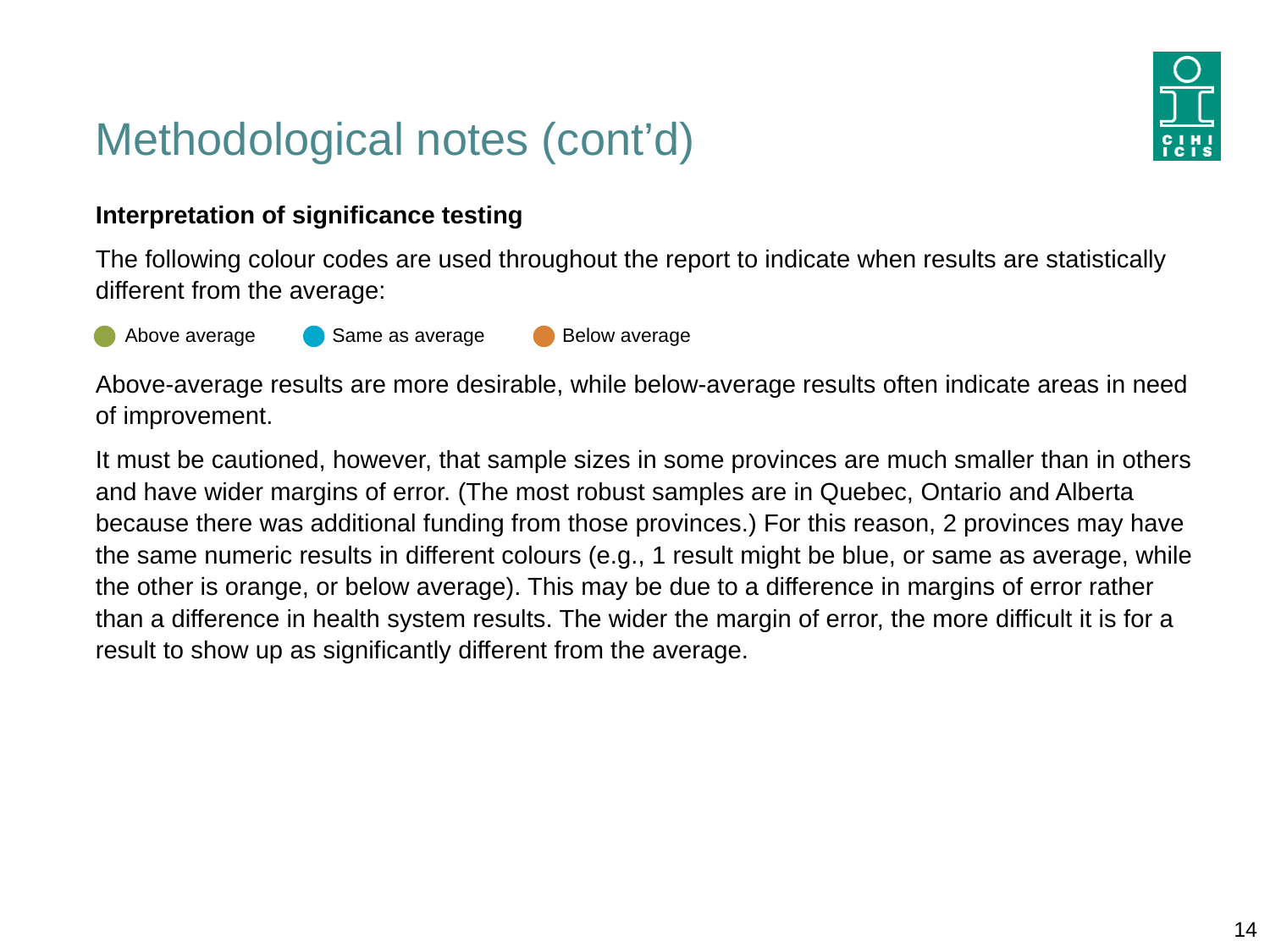

# Methodological notes (cont’d)
Interpretation of significance testing
The following colour codes are used throughout the report to indicate when results are statistically different from the average:

Above-average results are more desirable, while below-average results often indicate areas in need of improvement.
It must be cautioned, however, that sample sizes in some provinces are much smaller than in others and have wider margins of error. (The most robust samples are in Quebec, Ontario and Alberta because there was additional funding from those provinces.) For this reason, 2 provinces may have the same numeric results in different colours (e.g., 1 result might be blue, or same as average, while the other is orange, or below average). This may be due to a difference in margins of error rather than a difference in health system results. The wider the margin of error, the more difficult it is for a result to show up as significantly different from the average.

Above average

Same as average

Below average

14